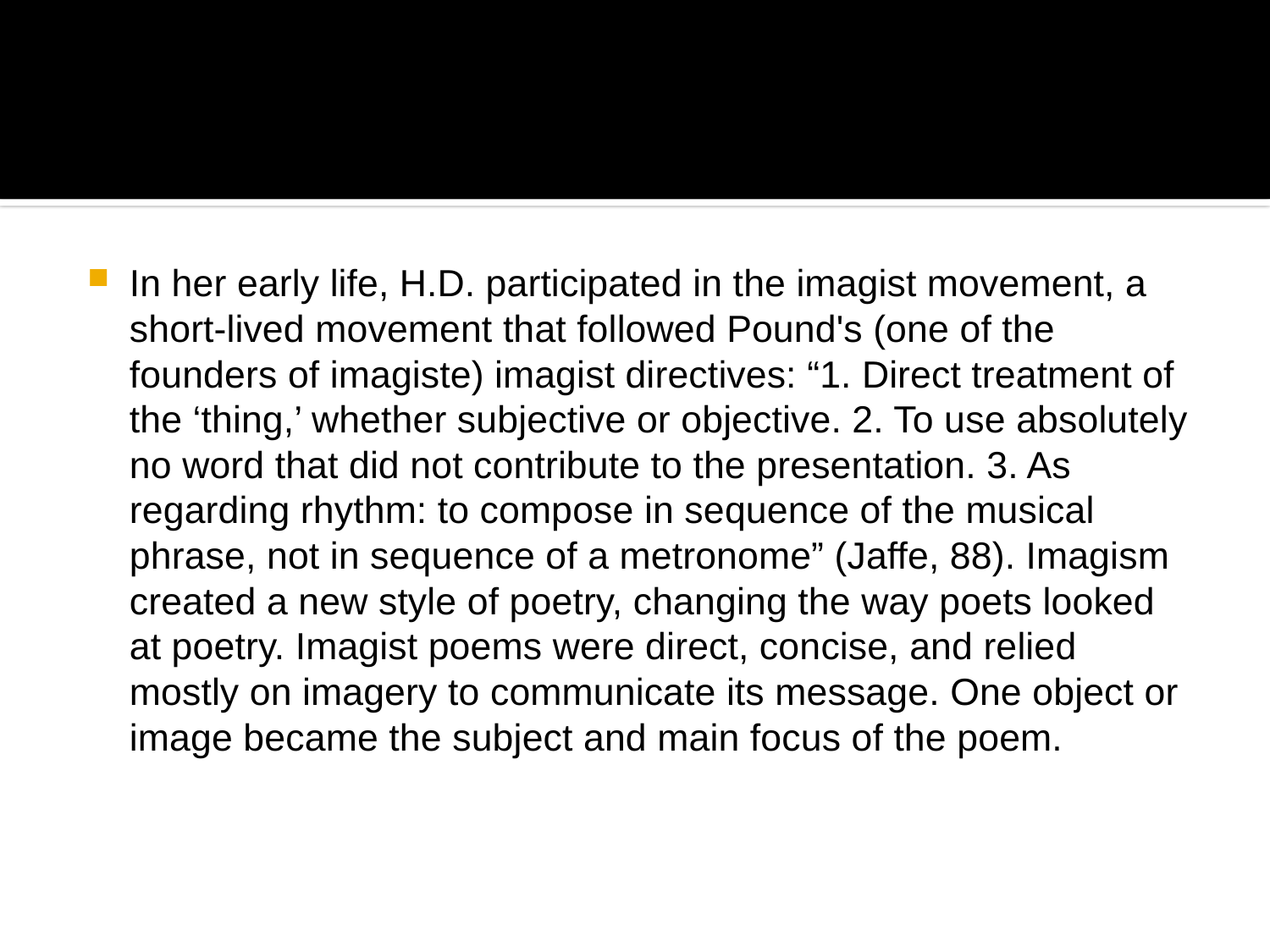

#
In her early life, H.D. participated in the imagist movement, a short-lived movement that followed Pound's (one of the founders of imagiste) imagist directives: “1. Direct treatment of the ‘thing,’ whether subjective or objective. 2. To use absolutely no word that did not contribute to the presentation. 3. As regarding rhythm: to compose in sequence of the musical phrase, not in sequence of a metronome” (Jaffe, 88). Imagism created a new style of poetry, changing the way poets looked at poetry. Imagist poems were direct, concise, and relied mostly on imagery to communicate its message. One object or image became the subject and main focus of the poem.